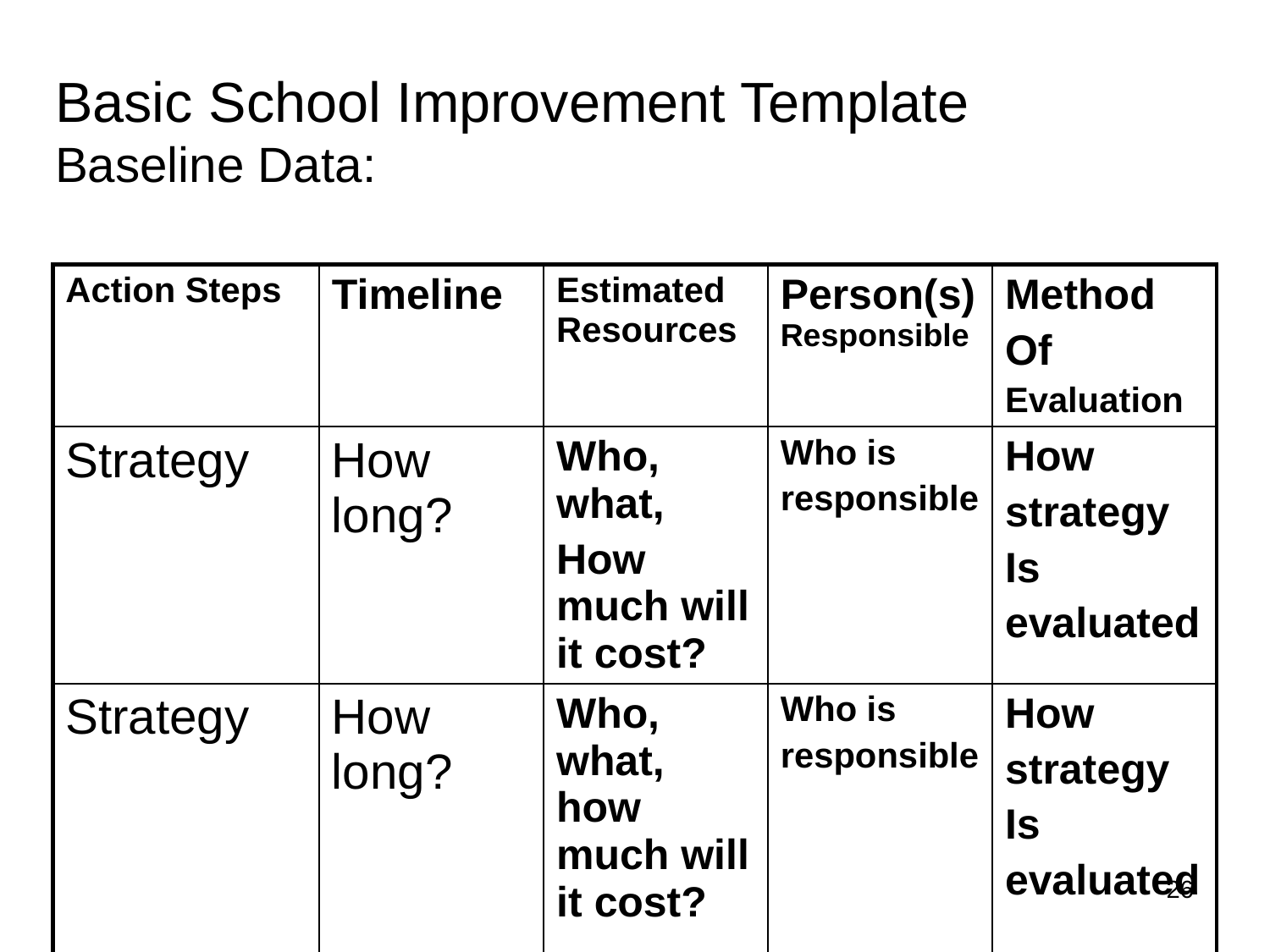

# Basic School Improvement Template Baseline Data:
| Action Steps | Timeline | Estimated Resources | Person(s) Responsible | Method Of Evaluation |
| --- | --- | --- | --- | --- |
| Strategy | How long? | Who, what, How much will it cost? | Who is responsible | How strategy Is evaluated |
| Strategy | How long? | Who, what, how much will it cost? | Who is responsible | How strategy Is evaluated |
26